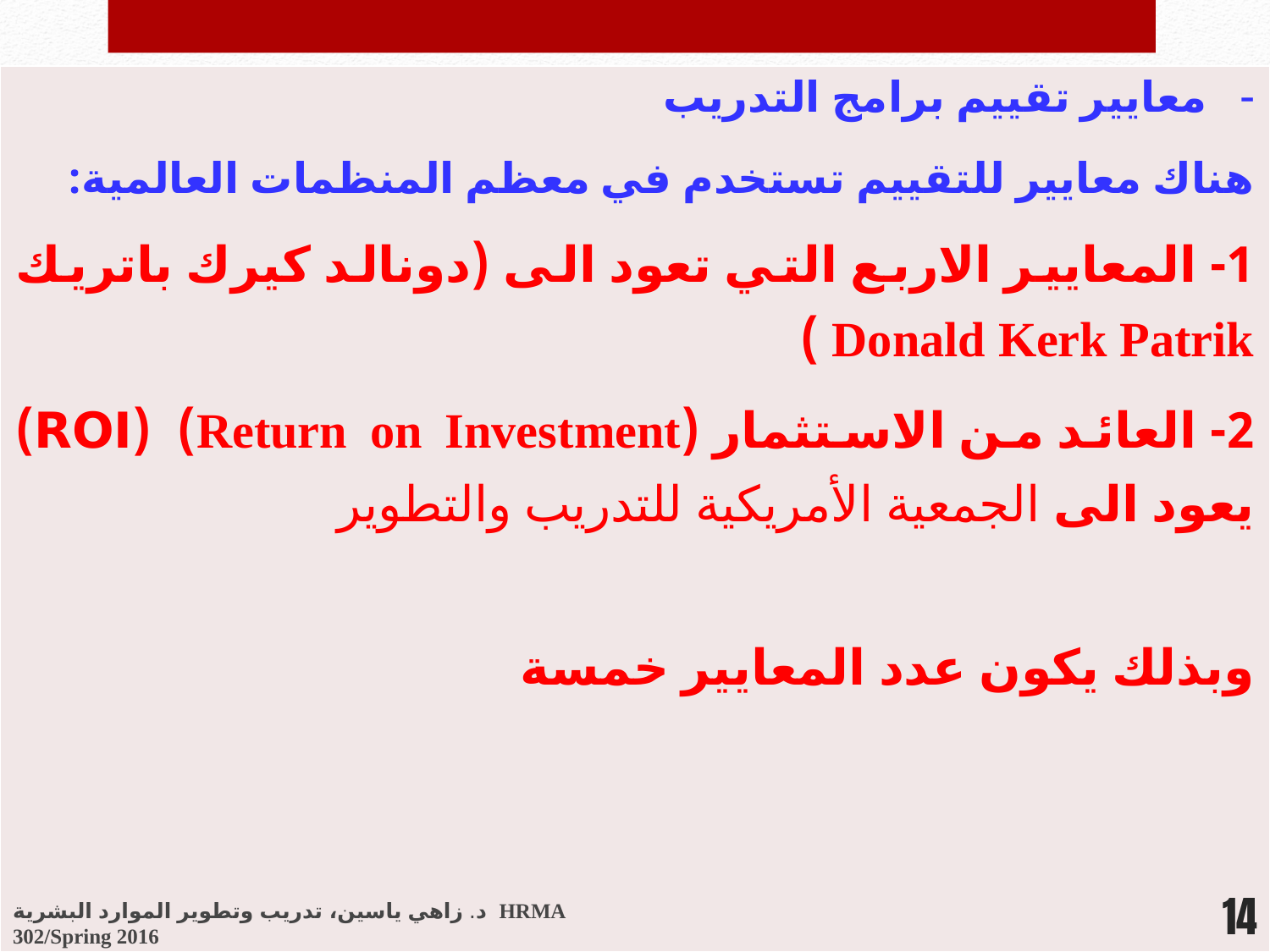

| معايير تقييم برامج التدريب هناك معايير للتقييم تستخدم في معظم المنظمات العالمية: 1- المعايير الاربع التي تعود الى (دونالد كيرك باتريك Donald Kerk Patrik ) 2- العائد من الاستثمار (Return on Investment) (ROI) يعود الى الجمعية الأمريكية للتدريب والتطوير وبذلك يكون عدد المعايير خمسة |
| --- |
د. زاهي ياسين، تدريب وتطوير الموارد البشرية  HRMA 302/Spring 2016
14